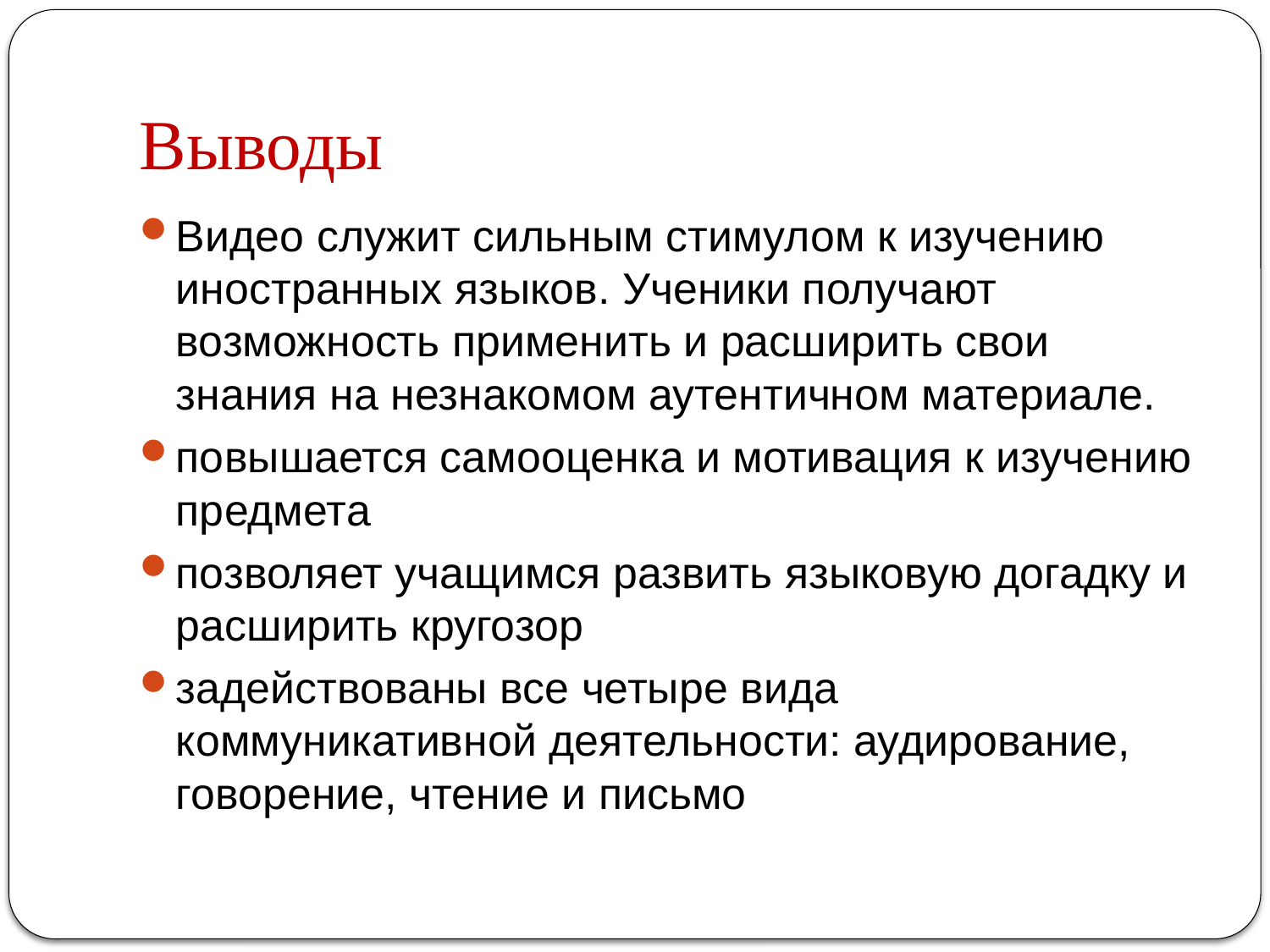

# Выводы
Видео служит сильным стимулом к изучению иностранных языков. Ученики получают возможность применить и расширить свои знания на незнакомом аутентичном материале.
повышается самооценка и мотивация к изучению предмета
позволяет учащимся развить языковую догадку и расширить кругозор
задействованы все четыре вида коммуникативной деятельности: аудирование, говорение, чтение и письмо